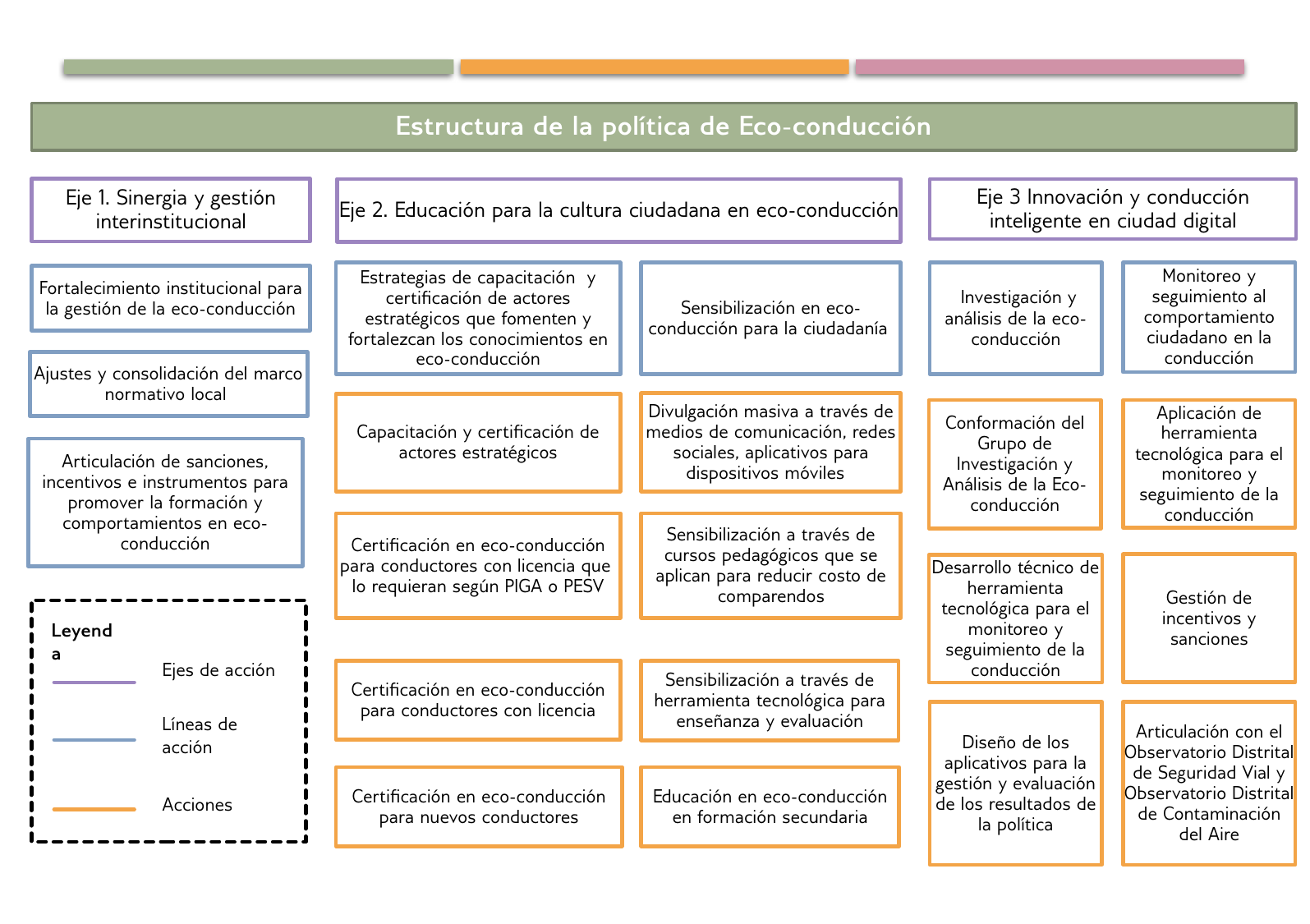

Estructura de la política de Eco-conducción
Eje 1. Sinergia y gestión interinstitucional
Eje 2. Educación para la cultura ciudadana en eco-conducción
Eje 3 Innovación y conducción inteligente en ciudad digital
Monitoreo y seguimiento al comportamiento ciudadano en la conducción
 Investigación y análisis de la eco-conducción
Sensibilización en eco-conducción para la ciudadanía
Estrategias de capacitación  y certificación de actores estratégicos que fomenten y fortalezcan los conocimientos en eco-conducción
Fortalecimiento institucional para la gestión de la eco-conducción
Ajustes y consolidación del marco normativo local
Divulgación masiva a través de medios de comunicación, redes sociales, aplicativos para dispositivos móviles
Capacitación y certificación de actores estratégicos
Conformación del Grupo de Investigación y Análisis de la Eco-conducción
Aplicación de herramienta tecnológica para el monitoreo y seguimiento de la conducción
Articulación de sanciones, incentivos e instrumentos para promover la formación y comportamientos en eco-conducción
Certificación en eco-conducción para conductores con licencia que  lo requieran según PIGA o PESV
Sensibilización a través de cursos pedagógicos que se aplican para reducir costo de comparendos
Gestión de incentivos y sanciones
Desarrollo técnico de herramienta tecnológica para el monitoreo y seguimiento de la conducción
Leyenda

Ejes de acción
Certificación en eco-conducción para conductores con licencia
Sensibilización a través de herramienta tecnológica para enseñanza y evaluación
Líneas de acción
Diseño de los aplicativos para la gestión y evaluación de los resultados de la política
Articulación con el Observatorio Distrital de Seguridad Vial y Observatorio Distrital de Contaminación del Aire
Acciones
Certificación en eco-conducción para nuevos conductores
Educación en eco-conducción en formación secundaria